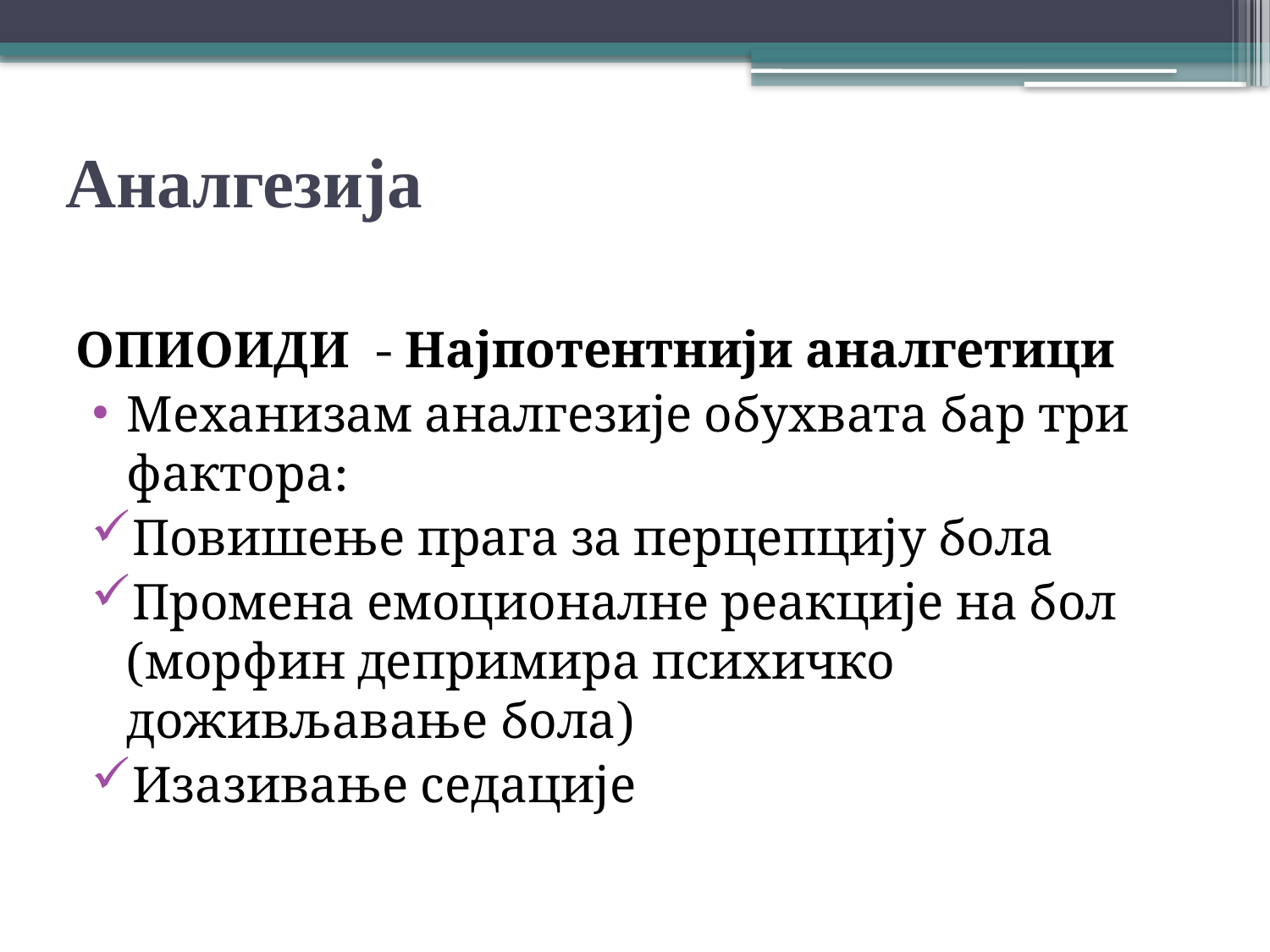

# Аналгезија
ОПИОИДИ  - Најпотентнији аналгетици
Механизам аналгезије обухвата бар три фактора:
Повишење прага за перцепцију бола
Промена емоционалне реакције на бол (морфин депримира психичко доживљавање бола)
Изазивање седације